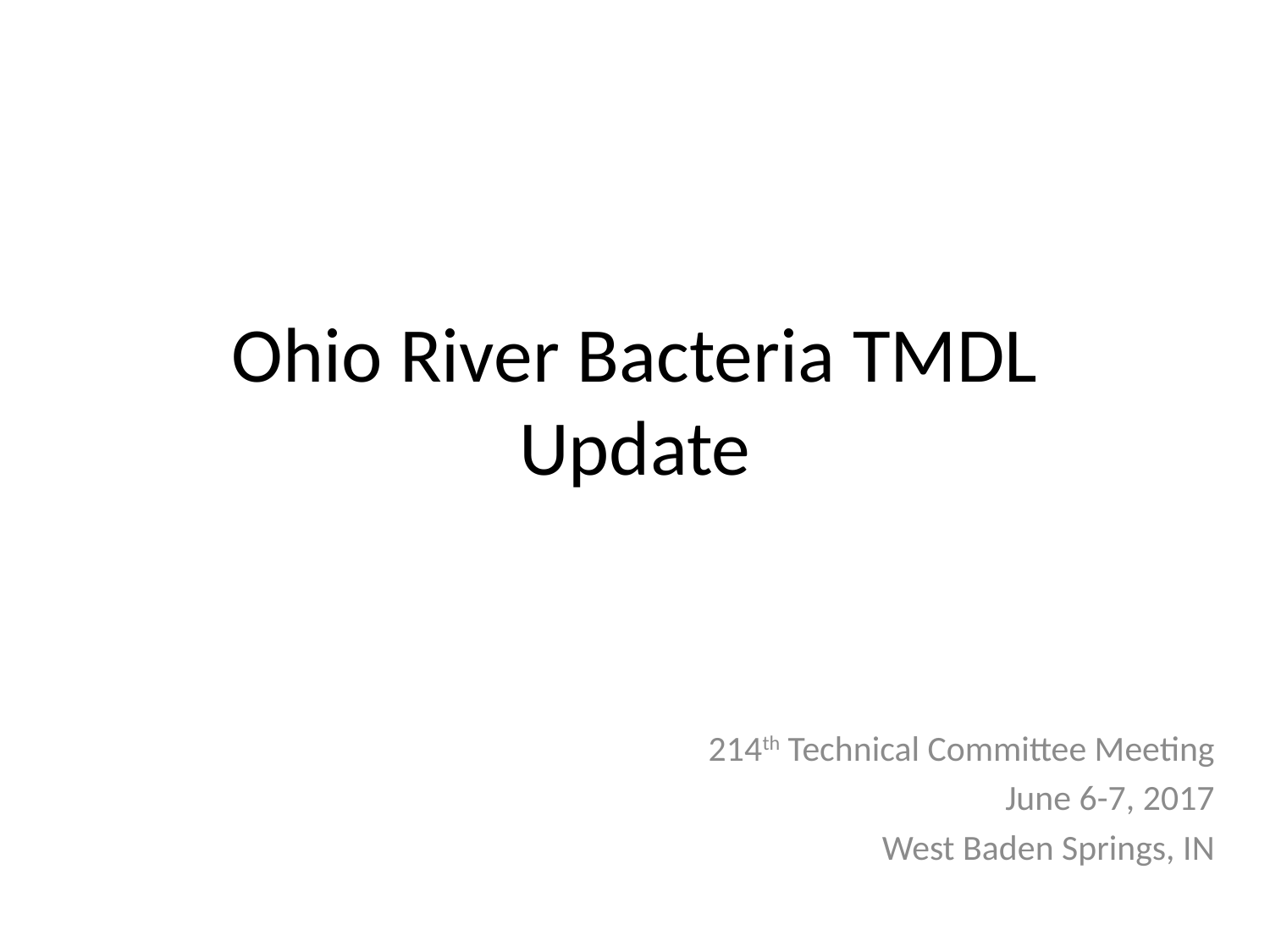

# Ohio River Bacteria TMDL Update
214th Technical Committee Meeting
June 6-7, 2017
West Baden Springs, IN